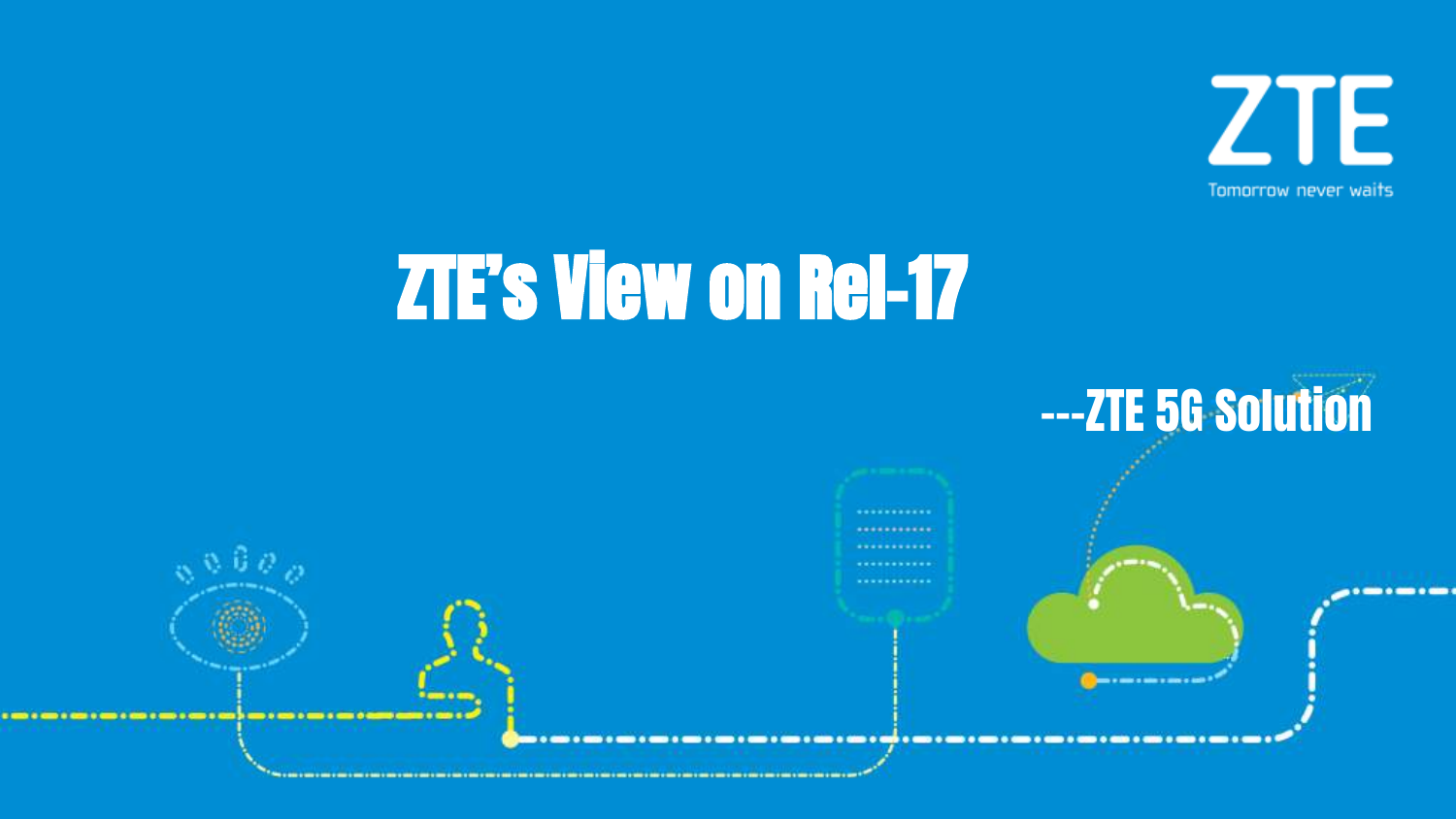

ZTE’s View on Rel-17
---ZTE 5G Solution